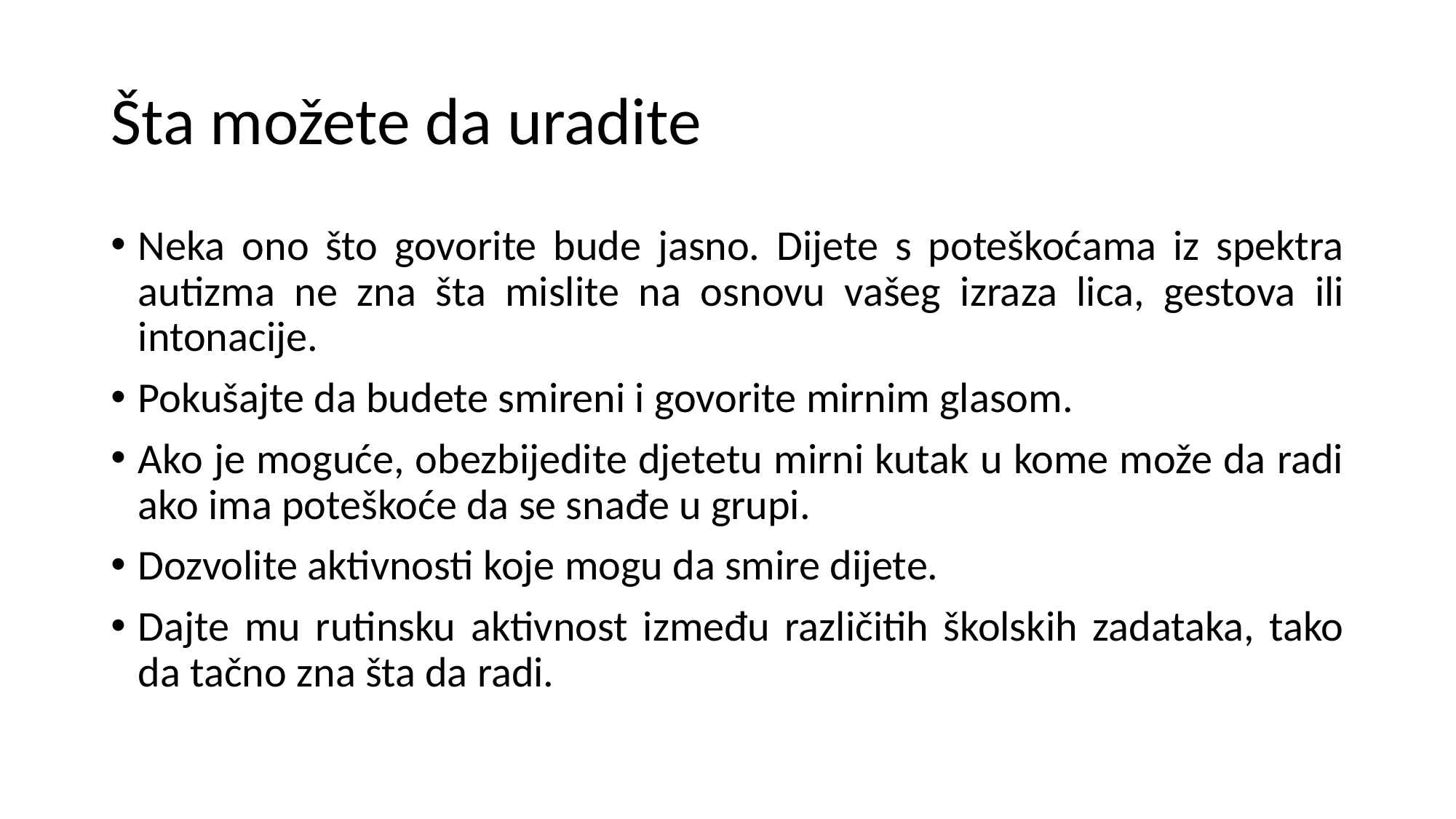

# Šta možete da uradite
Neka ono što govorite bude jasno. Dijete s poteškoćama iz spektra autizma ne zna šta mislite na osnovu vašeg izraza lica, gestova ili intonacije.
Pokušajte da budete smireni i govorite mirnim glasom.
Ako je moguće, obezbijedite djetetu mirni kutak u kome može da radi ako ima poteškoće da se snađe u grupi.
Dozvolite aktivnosti koje mogu da smire dijete.
Dajte mu rutinsku aktivnost između različitih školskih zadataka, tako da tačno zna šta da radi.